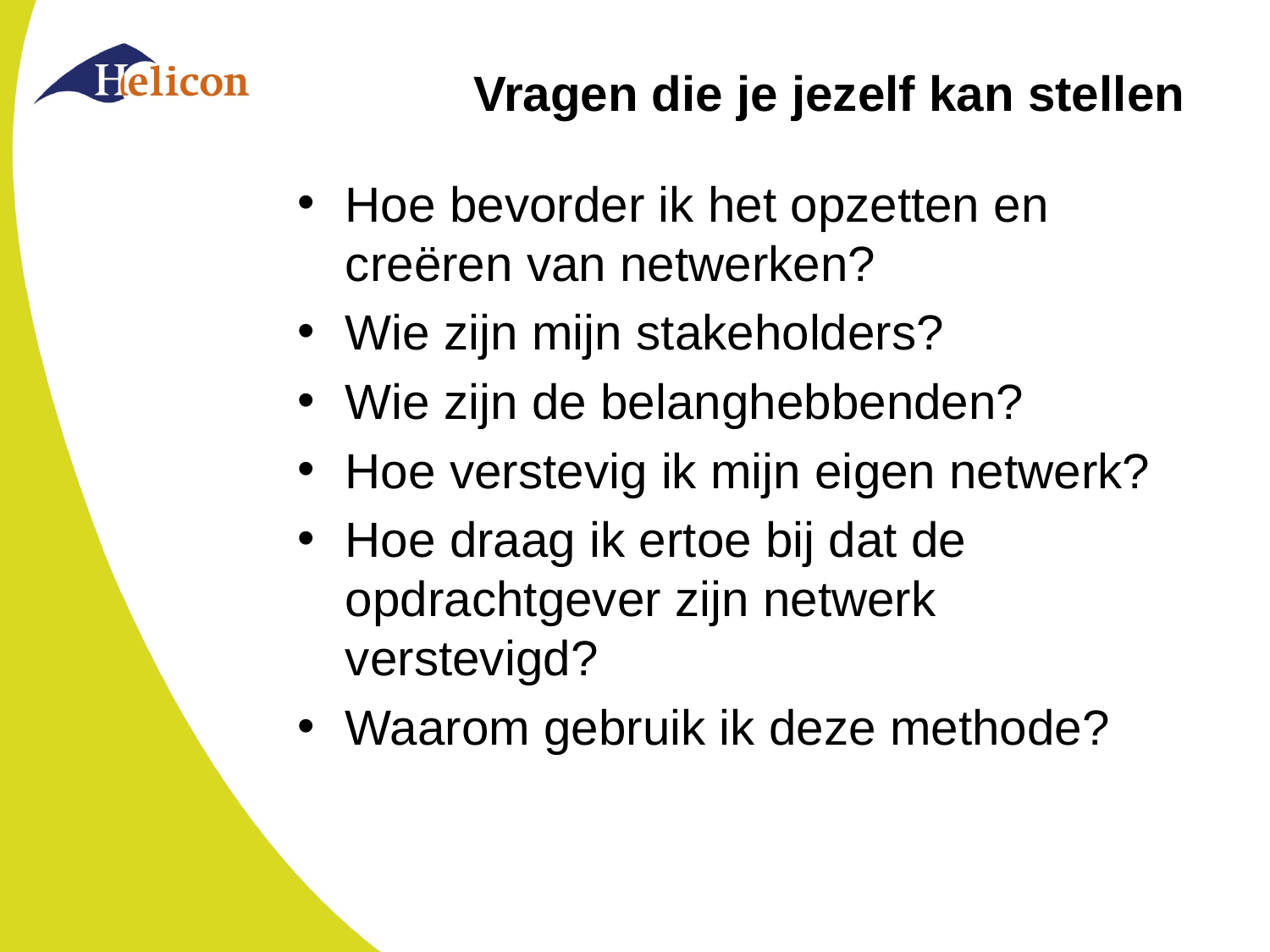

# Vragen die je jezelf kan stellen
Hoe bevorder ik het opzetten en creëren van netwerken?
Wie zijn mijn stakeholders?
Wie zijn de belanghebbenden?
Hoe verstevig ik mijn eigen netwerk?
Hoe draag ik ertoe bij dat de opdrachtgever zijn netwerk verstevigd?
Waarom gebruik ik deze methode?